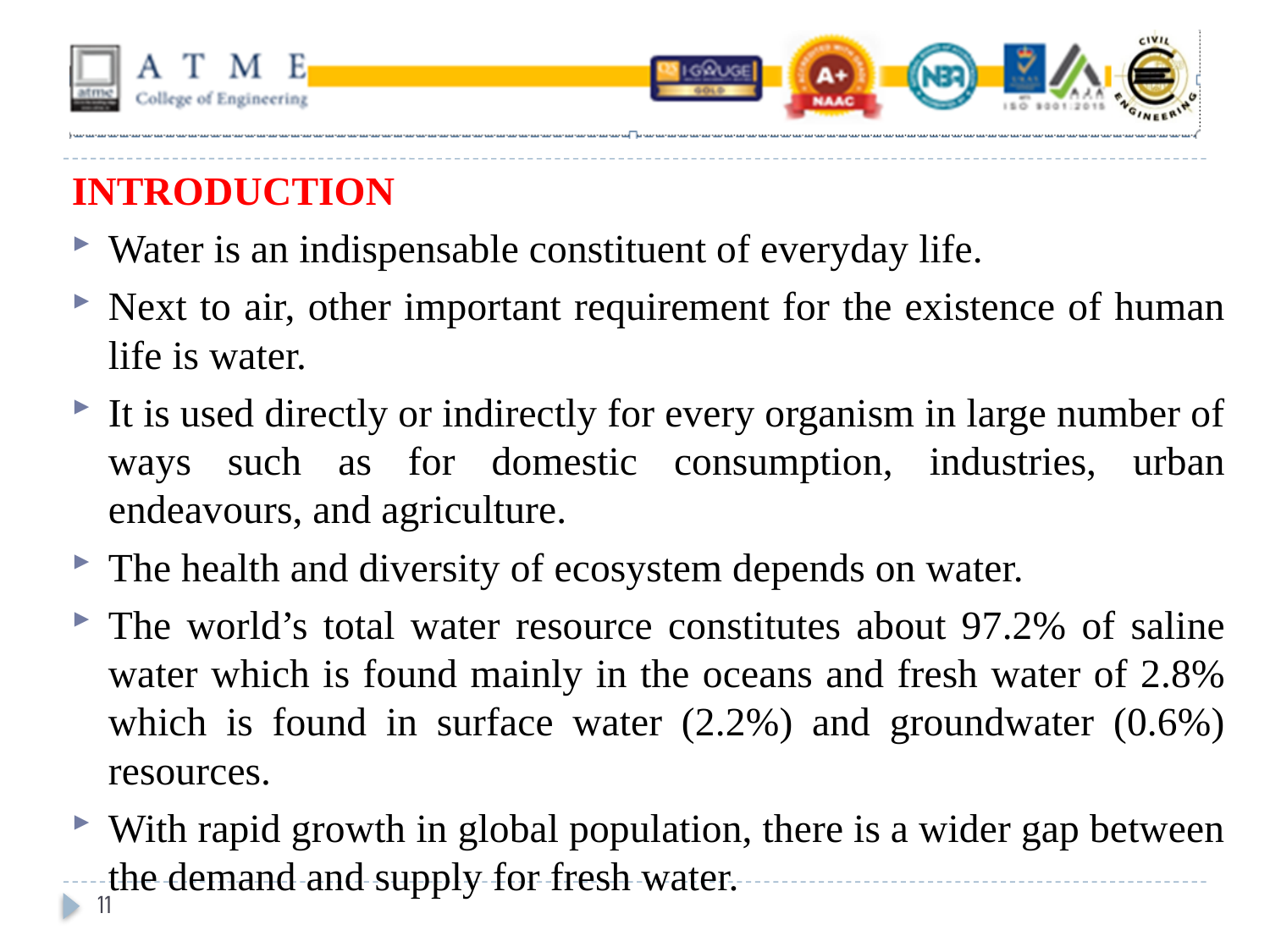

INTRODUCTION
Water is an indispensable constituent of everyday life.
Next to air, other important requirement for the existence of human life is water.
It is used directly or indirectly for every organism in large number of ways such as for domestic consumption, industries, urban endeavours, and agriculture.
The health and diversity of ecosystem depends on water.
The world’s total water resource constitutes about 97.2% of saline water which is found mainly in the oceans and fresh water of 2.8% which is found in surface water (2.2%) and groundwater (0.6%) resources.
With rapid growth in global population, there is a wider gap between the demand and supply for fresh water.
11